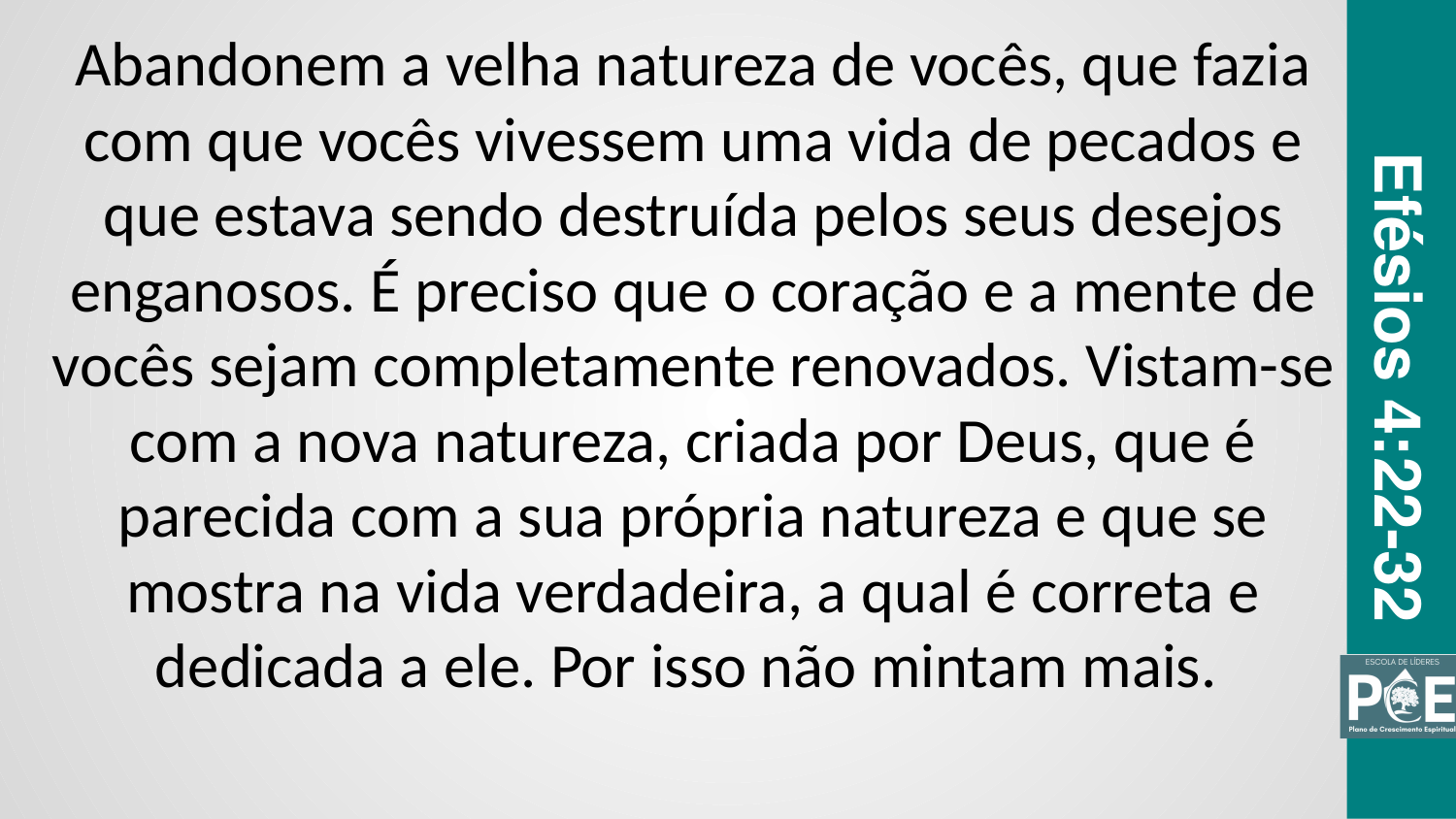

Abandonem a velha natureza de vocês, que fazia com que vocês vivessem uma vida de pecados e que estava sendo destruída pelos seus desejos enganosos. É preciso que o coração e a mente de vocês sejam completamente renovados. Vistam-se com a nova natureza, criada por Deus, que é parecida com a sua própria natureza e que se mostra na vida verdadeira, a qual é correta e dedicada a ele. Por isso não mintam mais.
Efésios 4:22-32